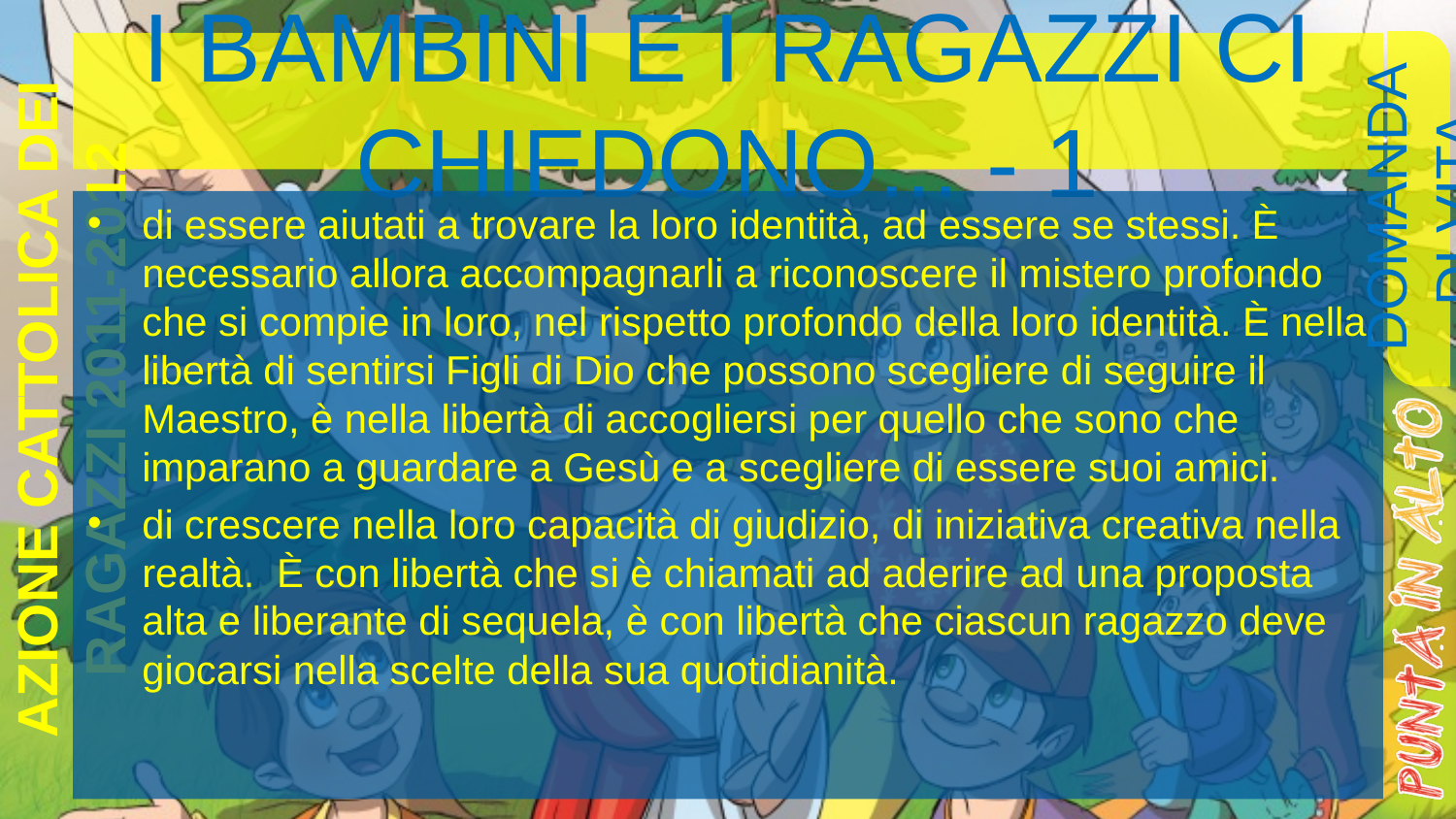

# I BAMBINI E I RAGAZZI CI CHIEDONO... - 1
DOMANDA DI VITA
di essere aiutati a trovare la loro identità, ad essere se stessi. È necessario allora accompagnarli a riconoscere il mistero profondo che si compie in loro, nel rispetto profondo della loro identità. È nella libertà di sentirsi Figli di Dio che possono scegliere di seguire il Maestro, è nella libertà di accogliersi per quello che sono che imparano a guardare a Gesù e a scegliere di essere suoi amici.
di crescere nella loro capacità di giudizio, di iniziativa creativa nella realtà.  È con libertà che si è chiamati ad aderire ad una proposta alta e liberante di sequela, è con libertà che ciascun ragazzo deve giocarsi nella scelte della sua quotidianità.